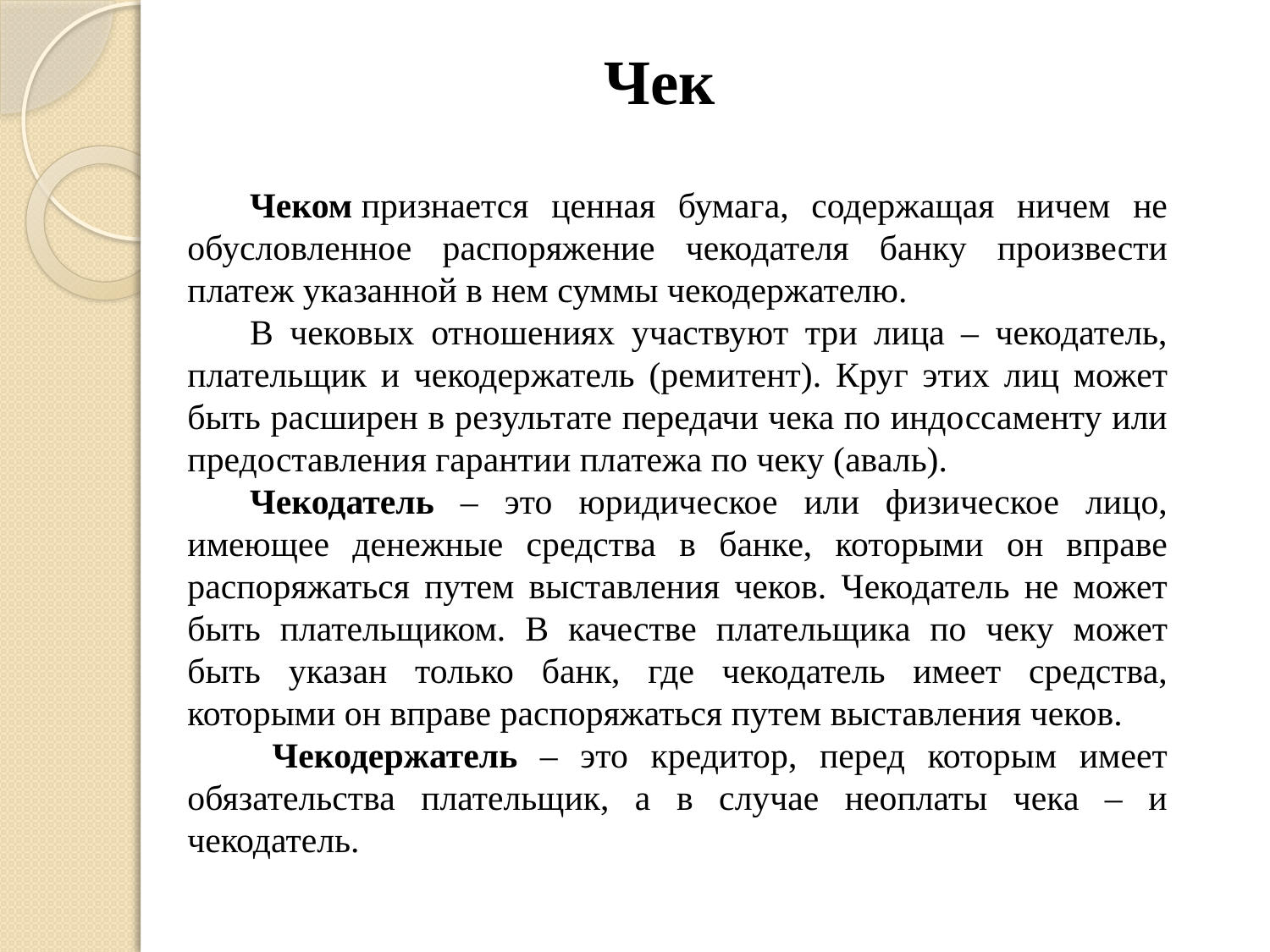

# Чек
Чеком признается ценная бумага, содержащая ничем не обусловленное распоряжение чекодателя банку произвести платеж указанной в нем суммы чекодержателю.
В чековых отношениях участвуют три лица – чекодатель, плательщик и чекодержатель (ремитент). Круг этих лиц может быть расширен в результате передачи чека по индоссаменту или предоставления гарантии платежа по чеку (аваль).
Чекодатель – это юридическое или физическое лицо, имеющее денежные средства в банке, которыми он вправе распоряжаться путем выставления чеков. Чекодатель не может быть плательщиком. В качестве плательщика по чеку может быть указан только банк, где чекодатель имеет средства, которыми он вправе распоряжаться путем выставления чеков.
 Чекодержатель – это кредитор, перед которым имеет обязательства плательщик, а в случае неоплаты чека – и чекодатель.